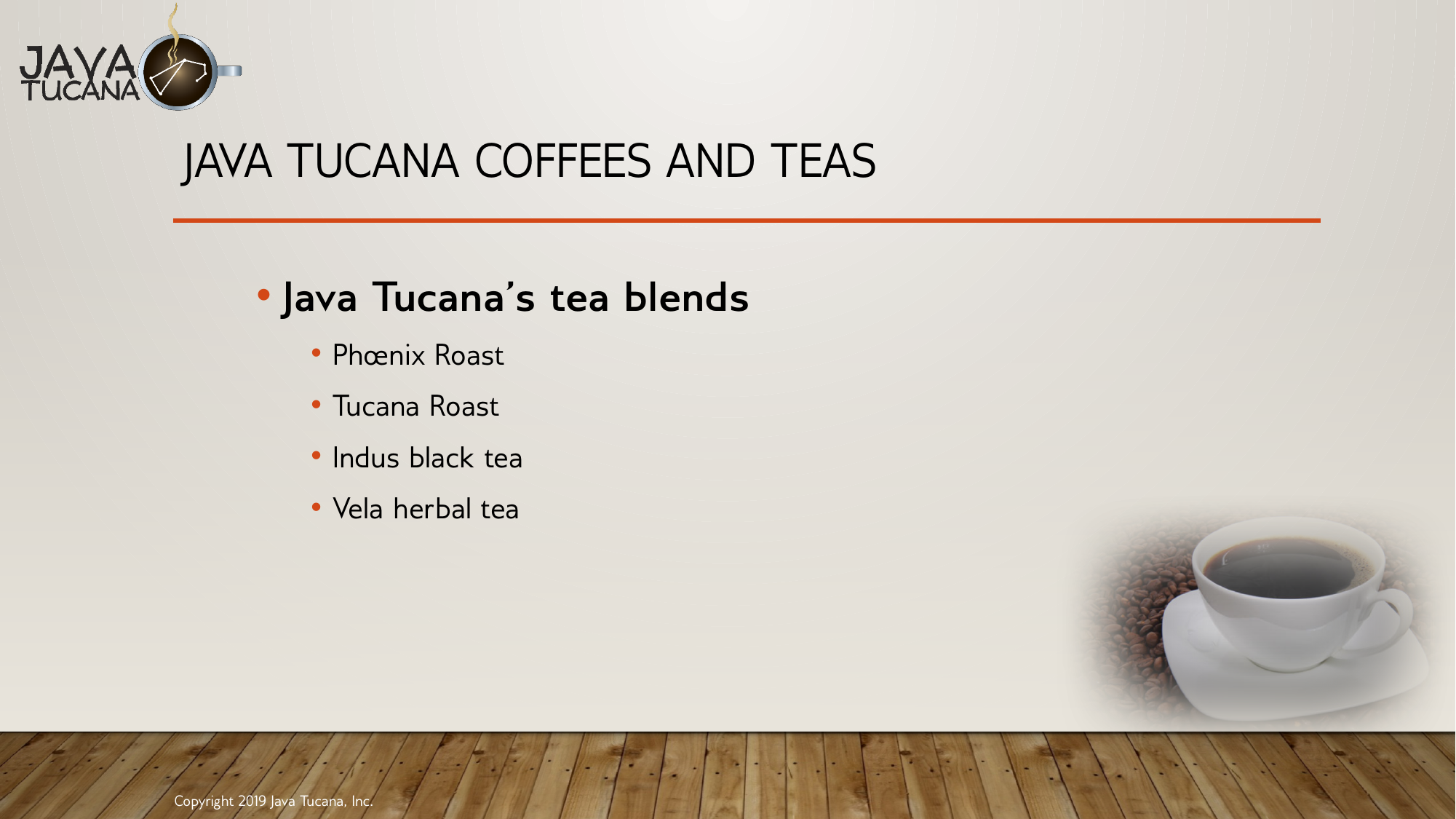

# Java Tucana Coffees and Teas
Java Tucana’s tea blends
Phoenix Roast
Tucana Roast
Indus black tea
Vela herbal tea

Copyright 2019 Java Tucana, Inc.